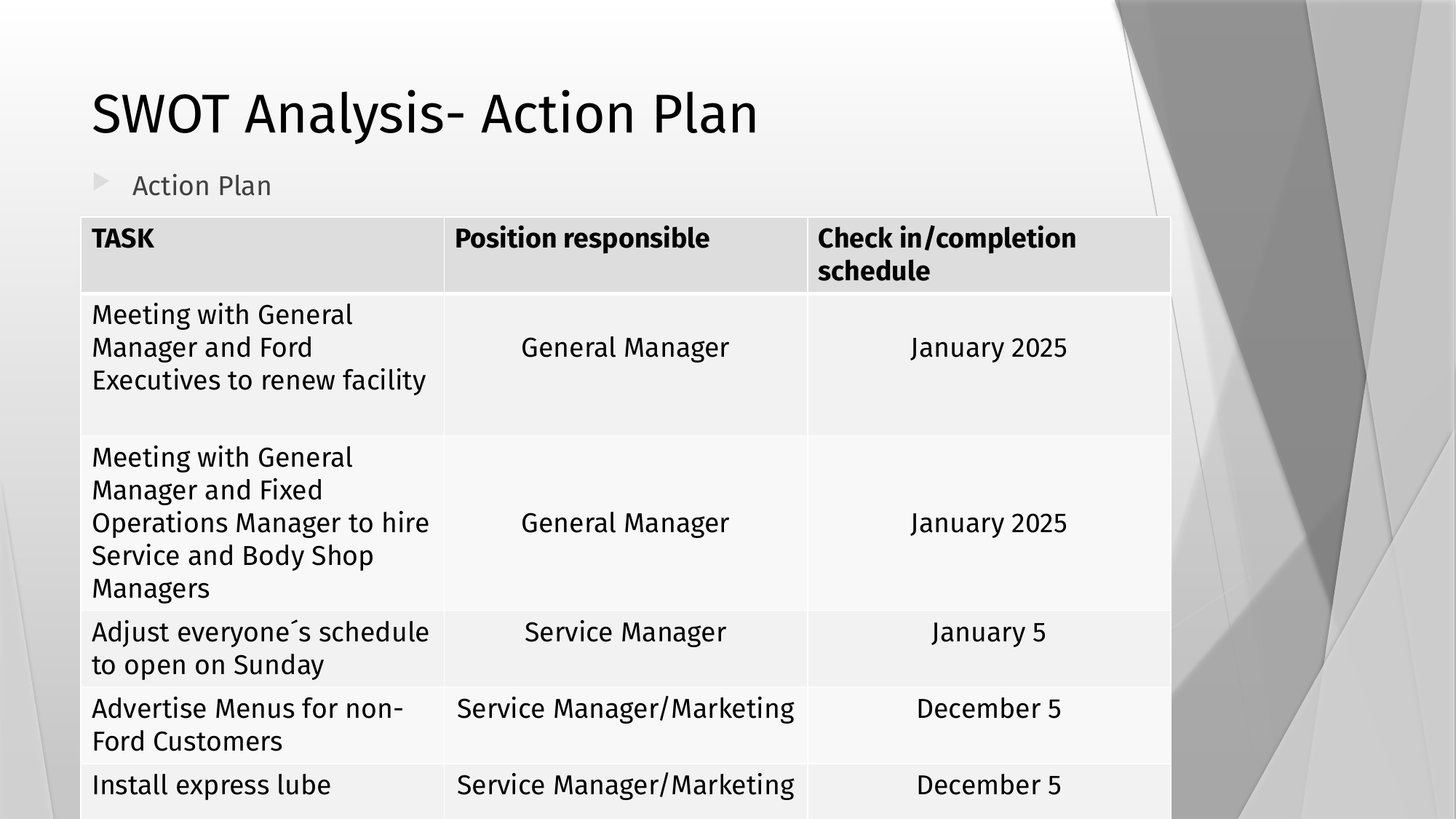

# SWOT Analysis- Action Plan
Action Plan

| TASK | Position responsible | Check in/completion schedule |
| --- | --- | --- |
| Meeting with General Manager and Ford Executives to renew facility | General Manager | January 2025 |
| Meeting with General Manager and Fixed Operations Manager to hire Service and Body Shop Managers | General Manager | January 2025 |
| Adjust everyone´s schedule to open on Sunday | Service Manager | January 5 |
| Advertise Menus for non-Ford Customers | Service Manager/Marketing | December 5 |
| Install express lube | Service Manager/Marketing | December 5 |
|  |  |  |
|  |  |  |